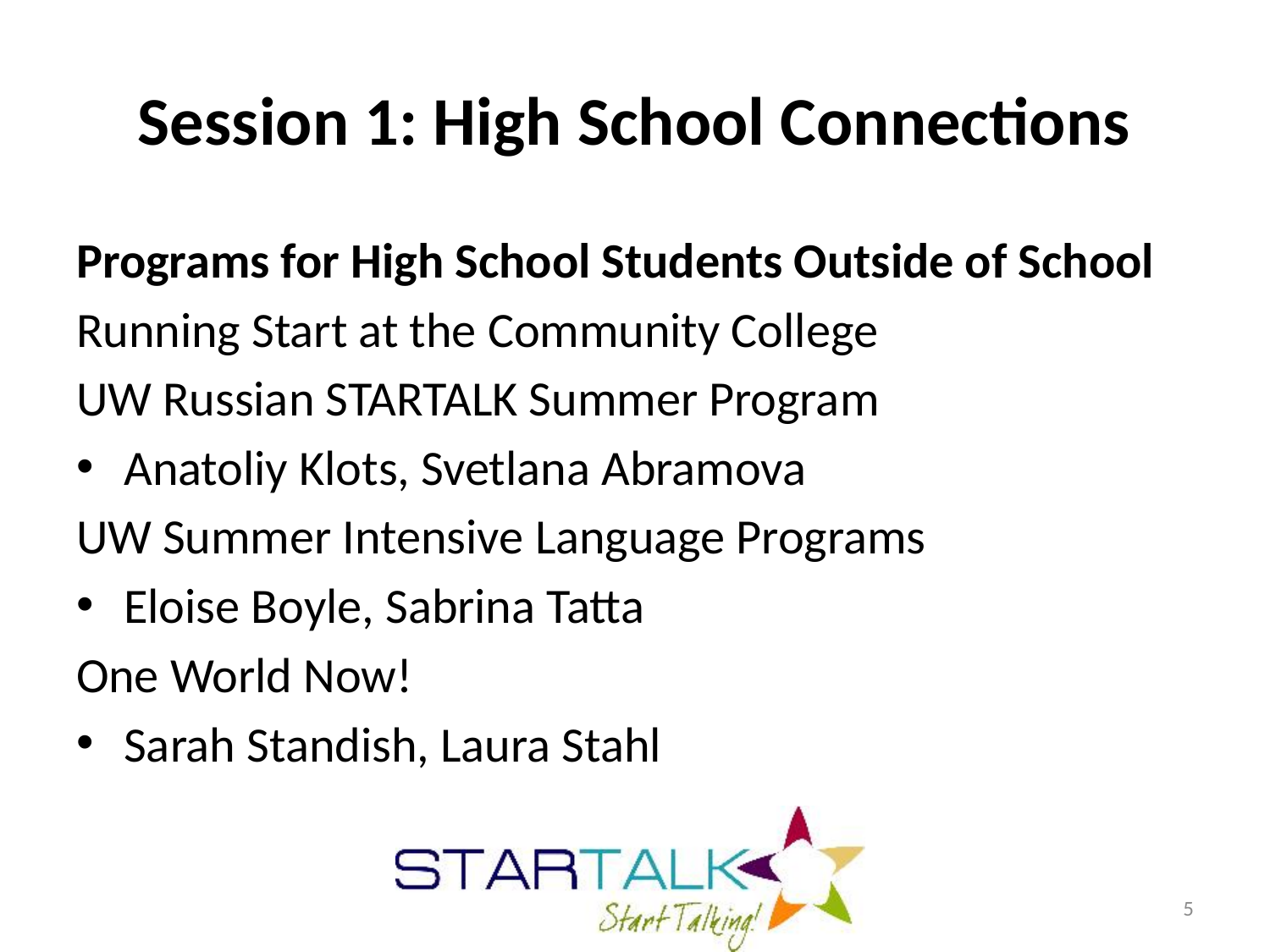

# Session 1: High School Connections
Programs for High School Students Outside of School
Running Start at the Community College
UW Russian STARTALK Summer Program
Anatoliy Klots, Svetlana Abramova
UW Summer Intensive Language Programs
Eloise Boyle, Sabrina Tatta
One World Now!
Sarah Standish, Laura Stahl
5